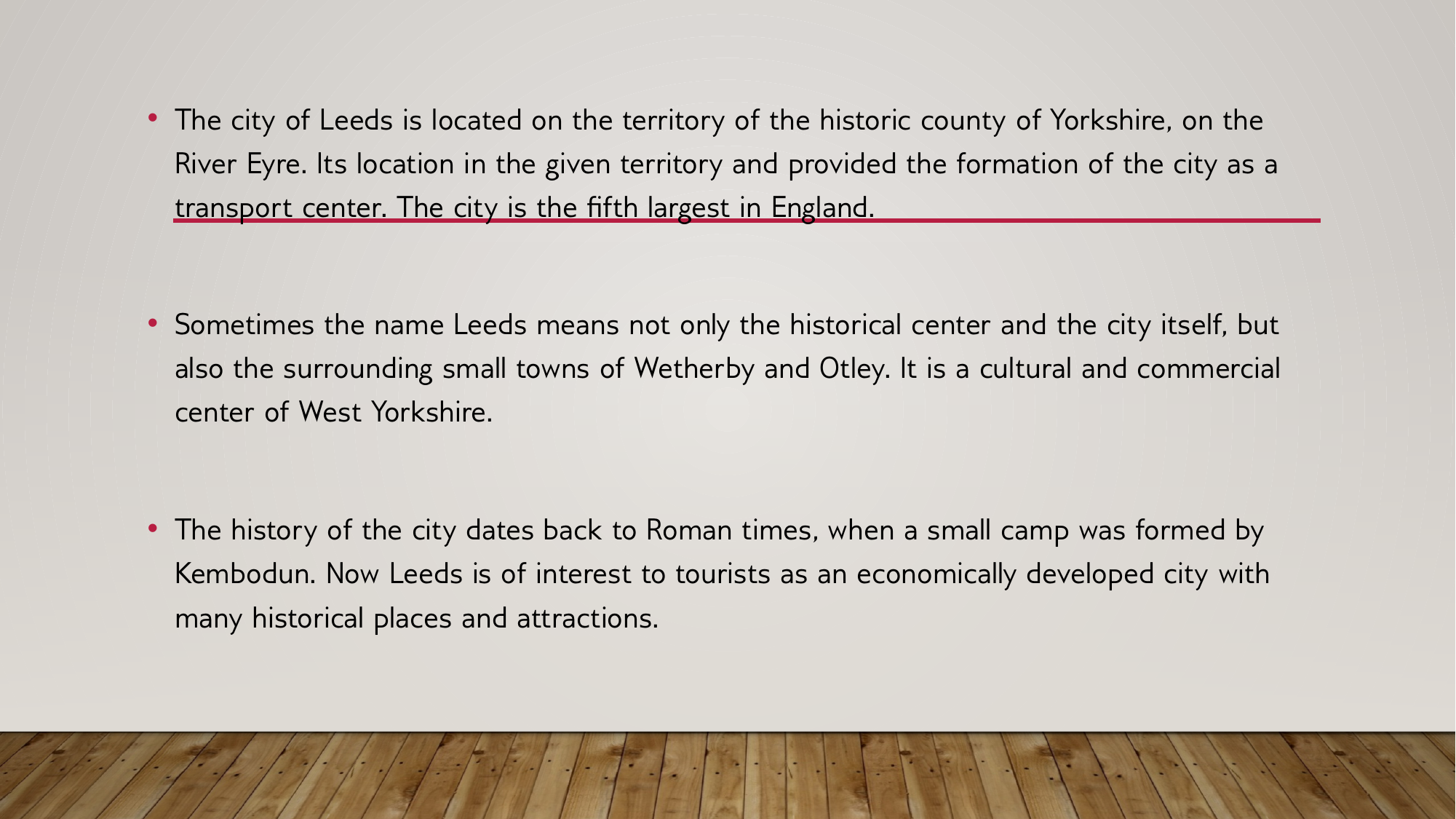

The city of Leeds is located on the territory of the historic county of Yorkshire, on the River Eyre. Its location in the given territory and provided the formation of the city as a transport center. The city is the fifth largest in England.

Sometimes the name Leeds means not only the historical center and the city itself, but also the surrounding small towns of Wetherby and Otley. It is a cultural and commercial center of West Yorkshire.

The history of the city dates back to Roman times, when a small camp was formed by Kembodun. Now Leeds is of interest to tourists as an economically developed city with many historical places and attractions.